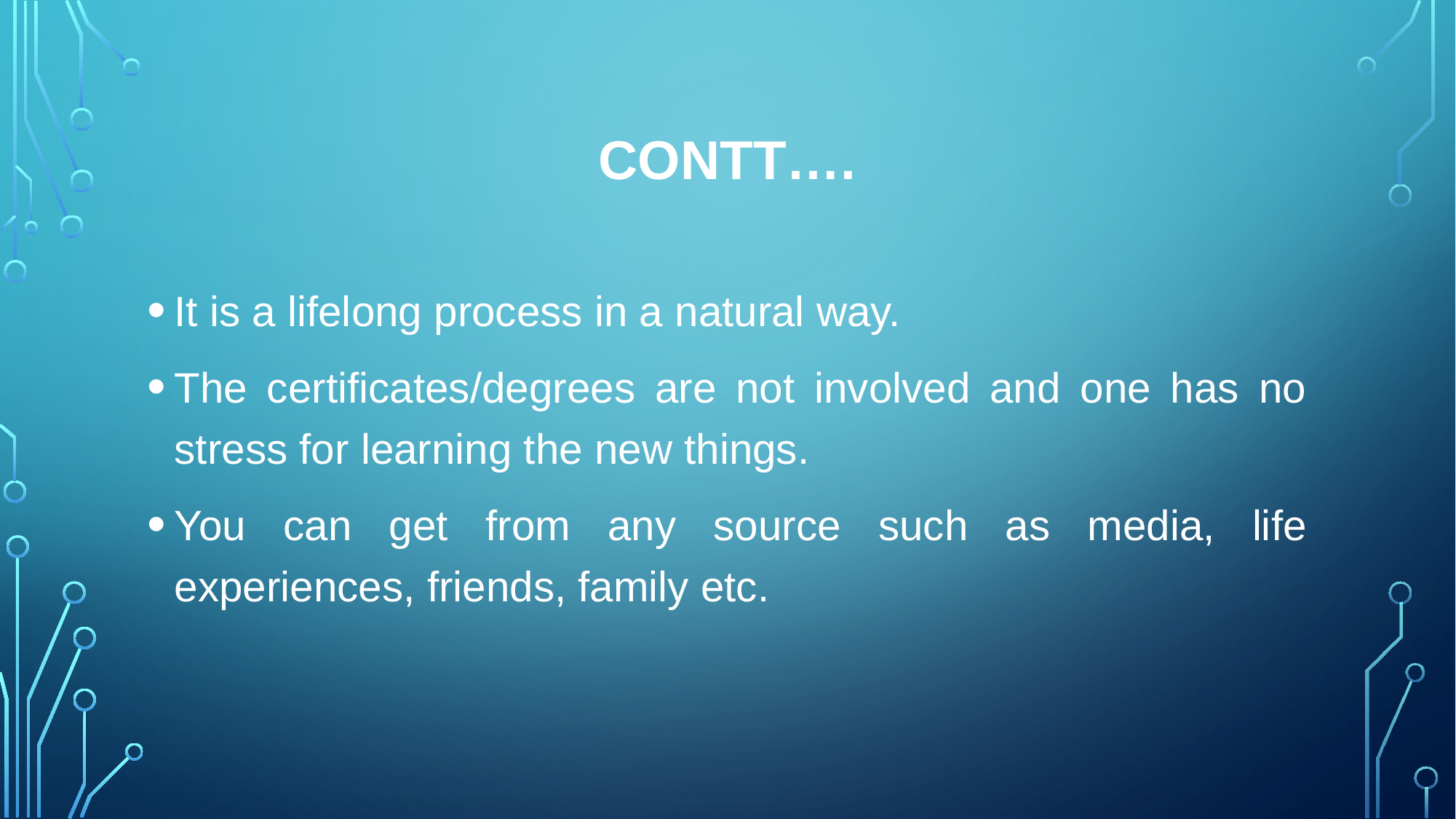

# Contt….
It is a lifelong process in a natural way.
The certificates/degrees are not involved and one has no stress for learning the new things.
You can get from any source such as media, life experiences, friends, family etc.